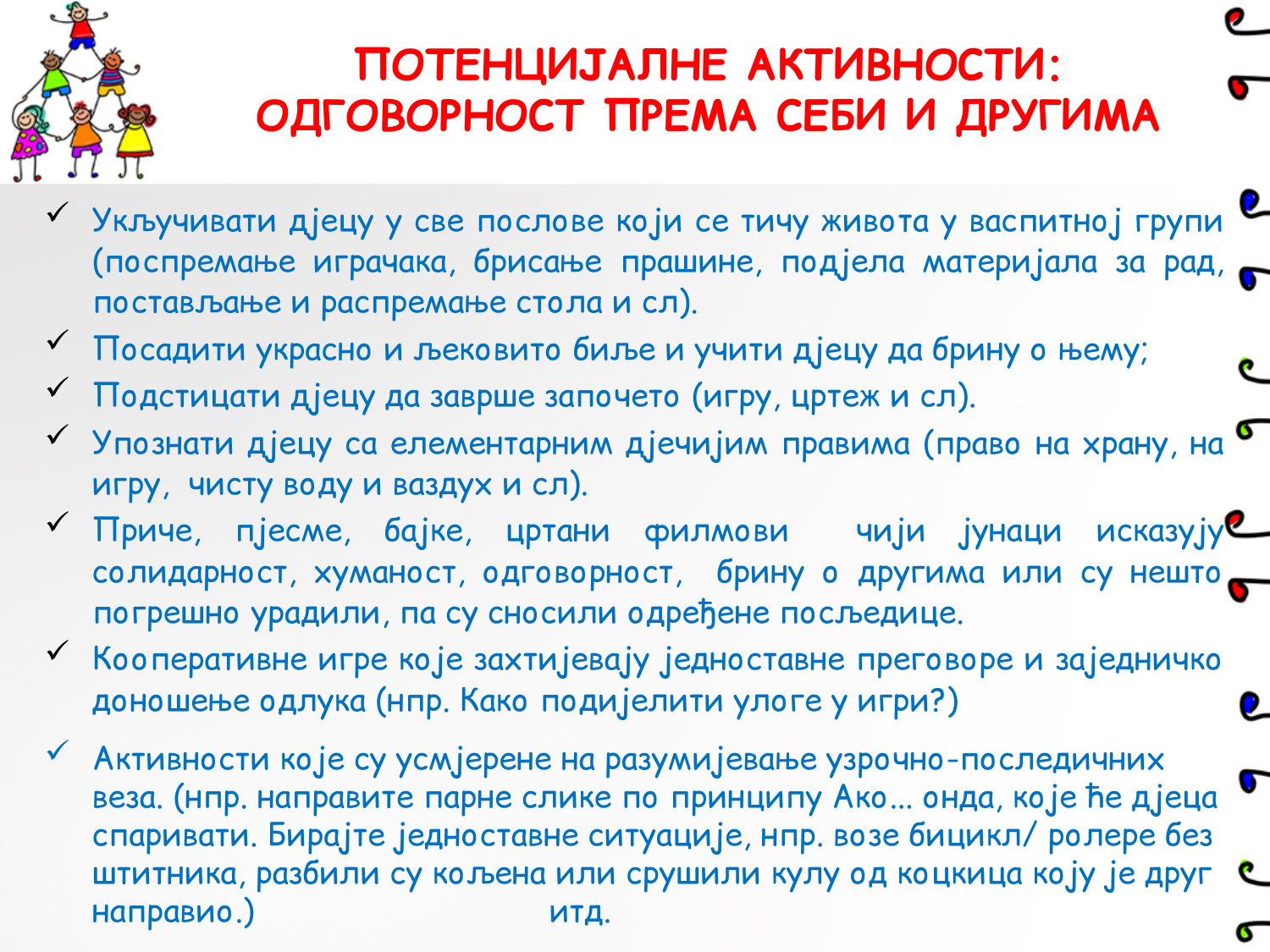

# ПОТЕНЦИЈАЛНЕ АКТИВНОСТИ: ОДГОВОРНОСТ ПРЕМА СЕБИ И ДРУГИМА
Укључивати дјецу у све послове који се тичу живота у васпитној групи (поспремање играчака, брисање прашине, подјела материјала за рад, постављање и распремање стола и сл).
Посадити украсно и љековито биље и учити дјецу да брину о њему;
Подстицати дјецу да заврше започето (игру, цртеж и сл).
Упознати дјецу са елементарним дјечијим правима (право на храну, на игру,  чисту воду и ваздух и сл).
Приче, пјесме, бајке, цртани филмови  чији јунаци исказују солидарност, хуманост, одговорност,  брину о другима или су нешто погрешно урадили, па су сносили одређене посљедице.
Кооперативне игре које захтијевају једноставне преговоре и заједничко доношење одлука (нпр. Како подијелити улоге у игри?)
Активности које су усмјерене на разумијевање узрочно-последичних веза. (нпр. направите парне слике по принципу Ако... онда, које ће дјеца спаривати. Бирајте једноставне ситуације, нпр. возе бицикл/ ролере без штитника, разбили су кољена или срушили кулу од коцкица коју је друг направио.)                               итд.